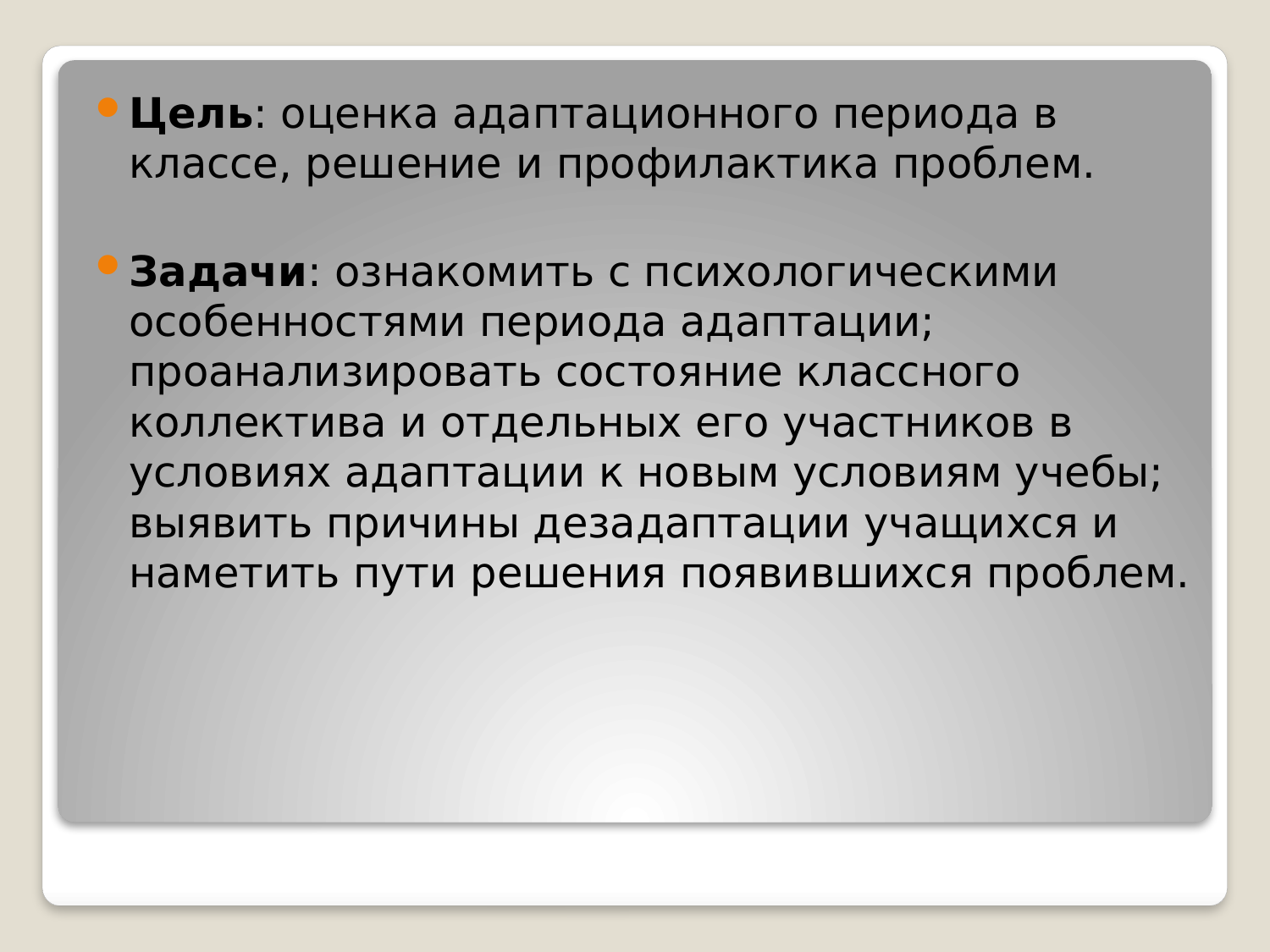

Цель: оценка адаптационного периода в классе, решение и профилактика проблем.

Задачи: ознакомить с психологическими особенностями периода адаптации; проанализировать состояние классного коллектива и отдельных его участников в условиях адаптации к новым условиям учебы; выявить причины дезадаптации учащихся и наметить пути решения появившихся проблем.

#